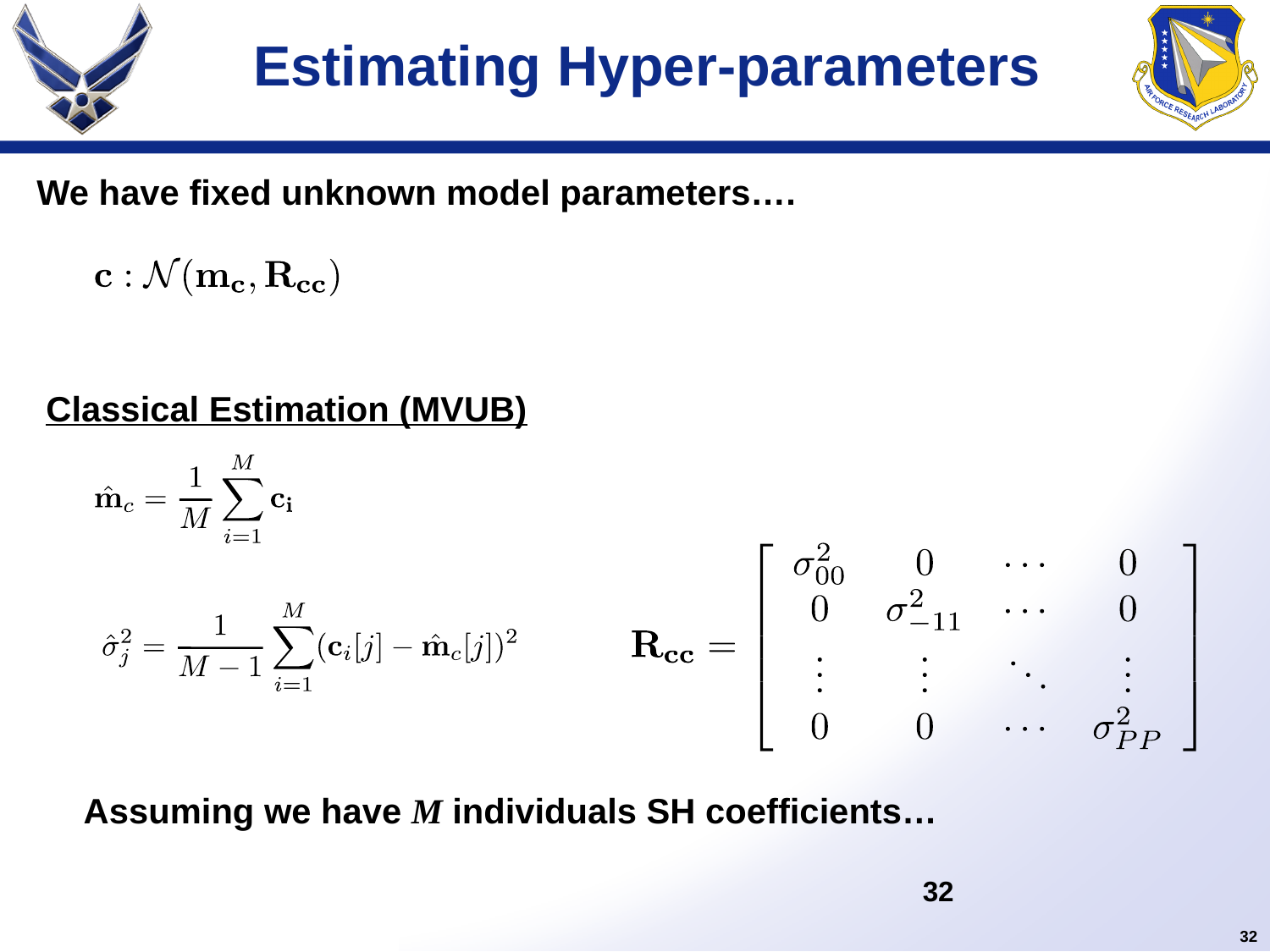

# Estimating Hyper-parameters
We have fixed unknown model parameters….

Classical Estimation (MVUB)

Assuming we have M individuals SH coefficients…
32